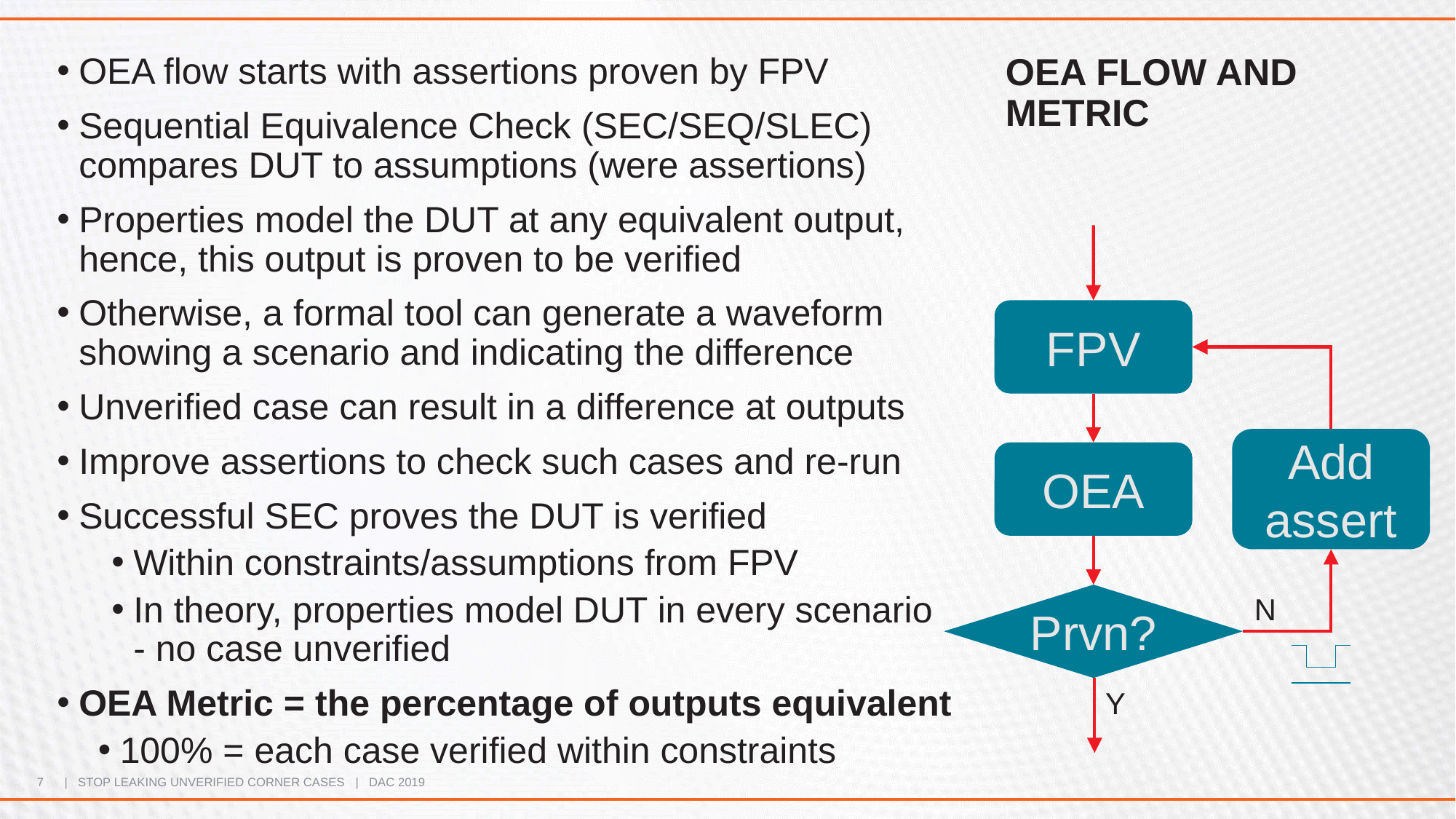

OEA flow starts with assertions proven by FPV
Sequential Equivalence Check (SEC/SEQ/SLEC) compares DUT to assumptions (were assertions)
Properties model the DUT at any equivalent output, hence, this output is proven to be verified
Otherwise, a formal tool can generate a waveform showing a scenario and indicating the difference
Unverified case can result in a difference at outputs
Improve assertions to check such cases and re-run
Successful SEC proves the DUT is verified
Within constraints/assumptions from FPV
In theory, properties model DUT in every scenario - no case unverified
OEA Metric = the percentage of outputs equivalent
100% = each case verified within constraints
# OEA Flow and Metric
FPV
Add assert
OEA
Prvn?
N
Y